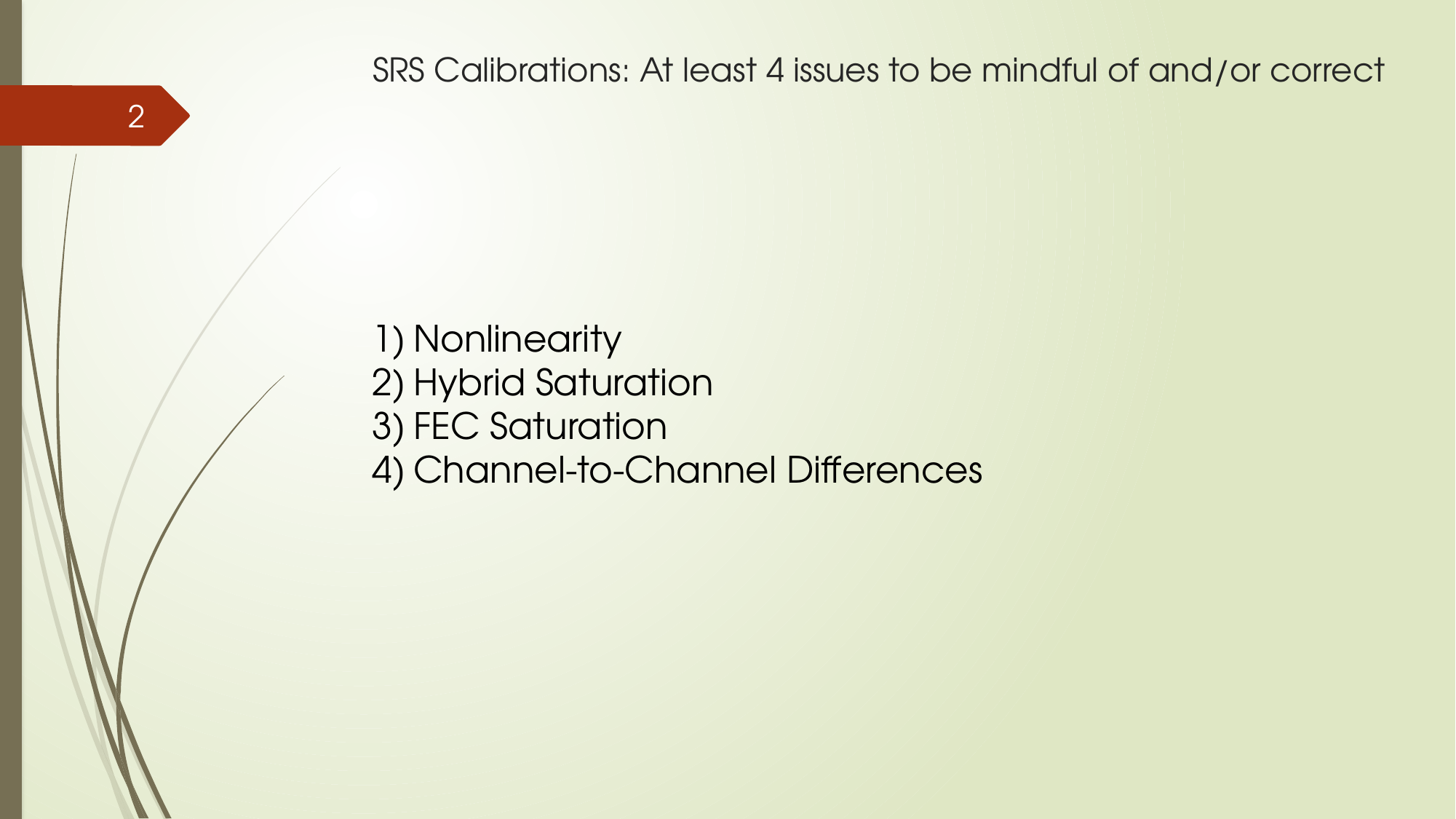

# SRS Calibrations: At least 4 issues to be mindful of and/or correct
2

Nonlinearity
Hybrid Saturation
FEC Saturation
Channel-to-Channel Differences